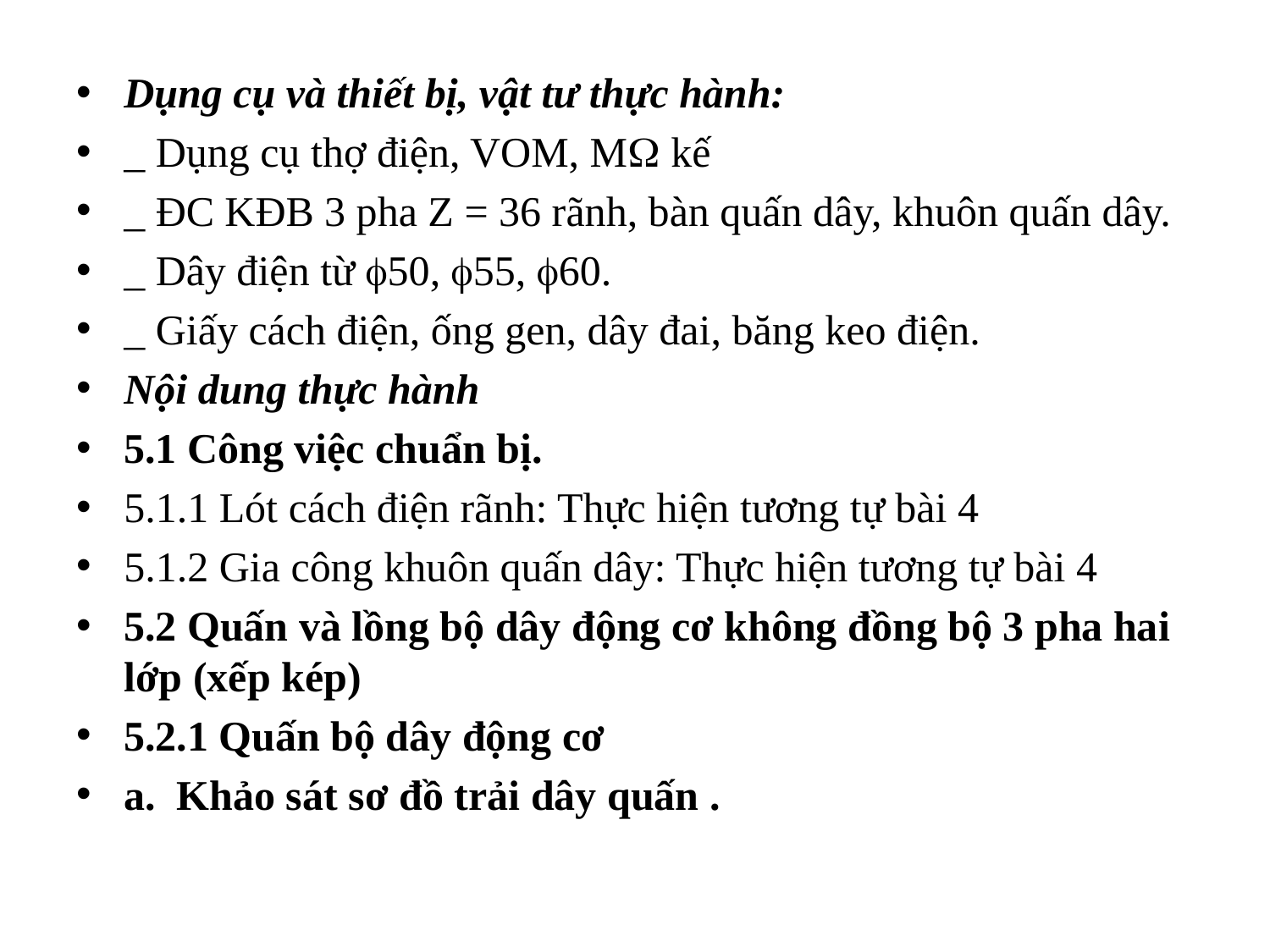

Dụng cụ và thiết bị, vật tư thực hành:
_ Dụng cụ thợ điện, VOM, MΩ kế
_ ĐC KĐB 3 pha Z = 36 rãnh, bàn quấn dây, khuôn quấn dây.
_ Dây điện từ φ50, φ55, φ60.
_ Giấy cách điện, ống gen, dây đai, băng keo điện.
Nội dung thực hành
5.1 Công việc chuẩn bị.
5.1.1 Lót cách điện rãnh: Thực hiện tương tự bài 4
5.1.2 Gia công khuôn quấn dây: Thực hiện tương tự bài 4
5.2 Quấn và lồng bộ dây động cơ không đồng bộ 3 pha hai lớp (xếp kép)
5.2.1 Quấn bộ dây động cơ
a.  Khảo sát sơ đồ trải dây quấn .